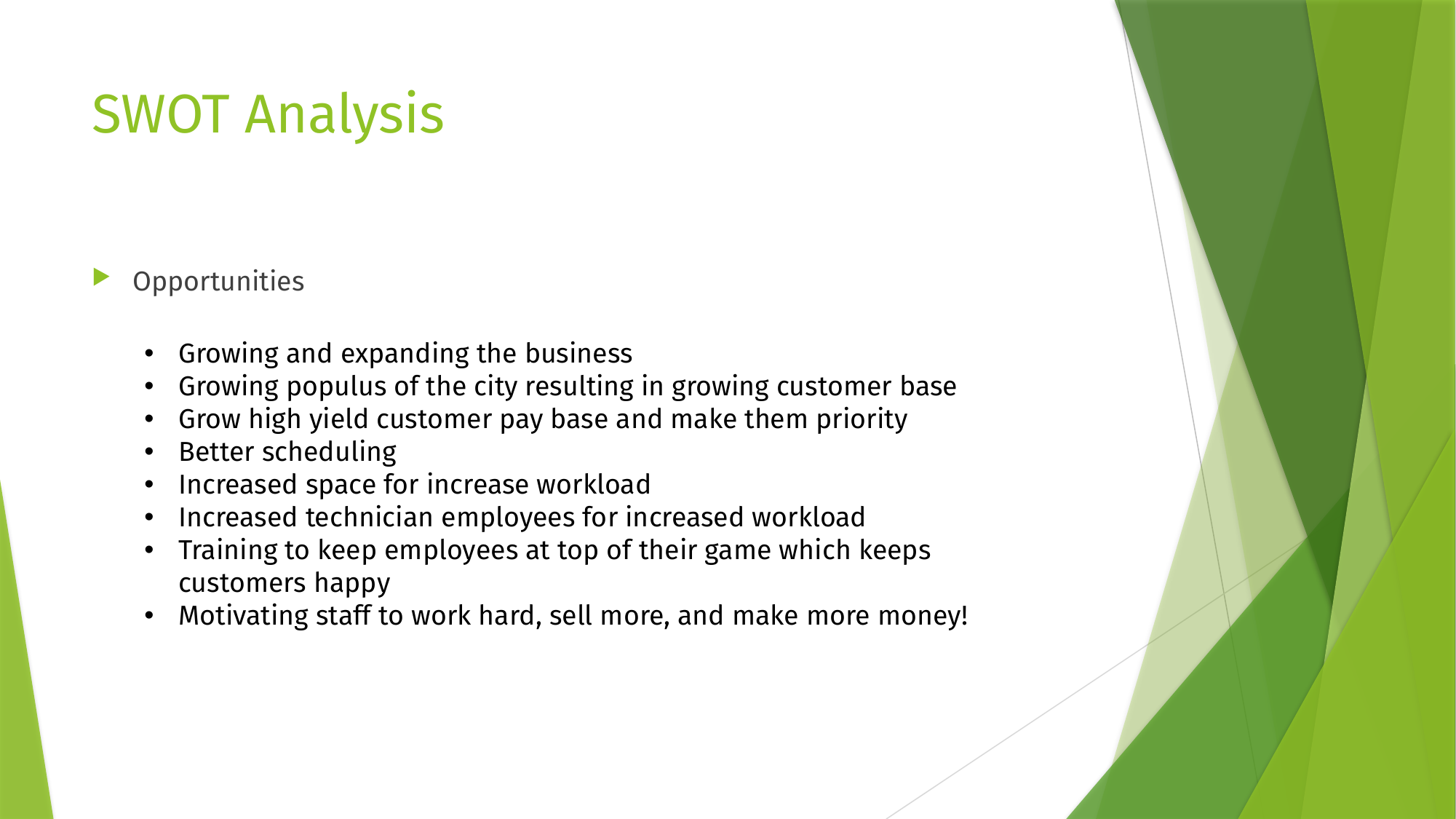

# SWOT Analysis
Opportunities

Growing and expanding the business
Growing populus of the city resulting in growing customer base
Grow high yield customer pay base and make them priority
Better scheduling
Increased space for increase workload
Increased technician employees for increased workload
Training to keep employees at top of their game which keeps customers happy
Motivating staff to work hard, sell more, and make more money!